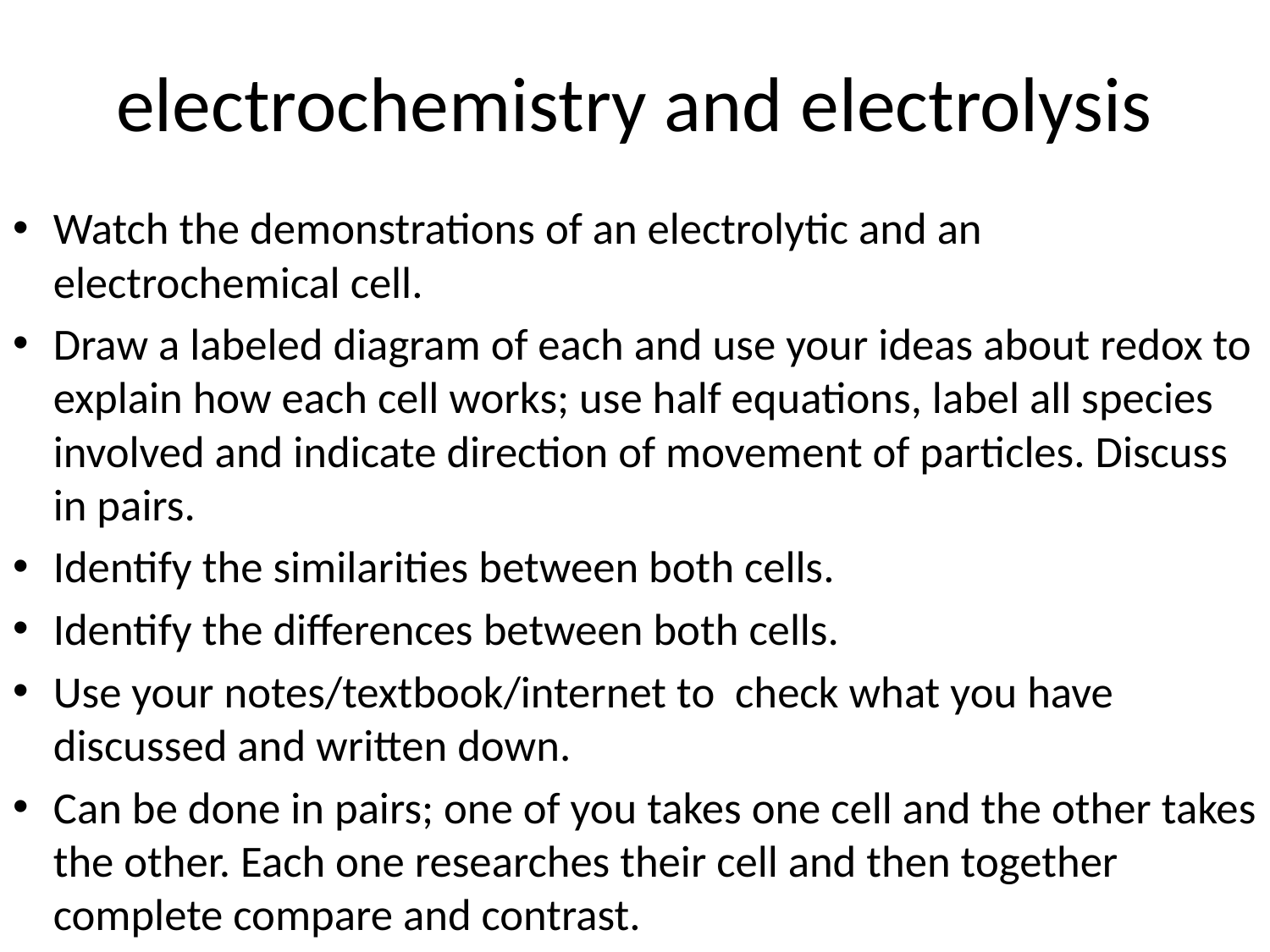

# electrochemistry and electrolysis
Watch the demonstrations of an electrolytic and an electrochemical cell.
Draw a labeled diagram of each and use your ideas about redox to explain how each cell works; use half equations, label all species involved and indicate direction of movement of particles. Discuss in pairs.
Identify the similarities between both cells.
Identify the differences between both cells.
Use your notes/textbook/internet to  check what you have discussed and written down.
Can be done in pairs; one of you takes one cell and the other takes the other. Each one researches their cell and then together complete compare and contrast.